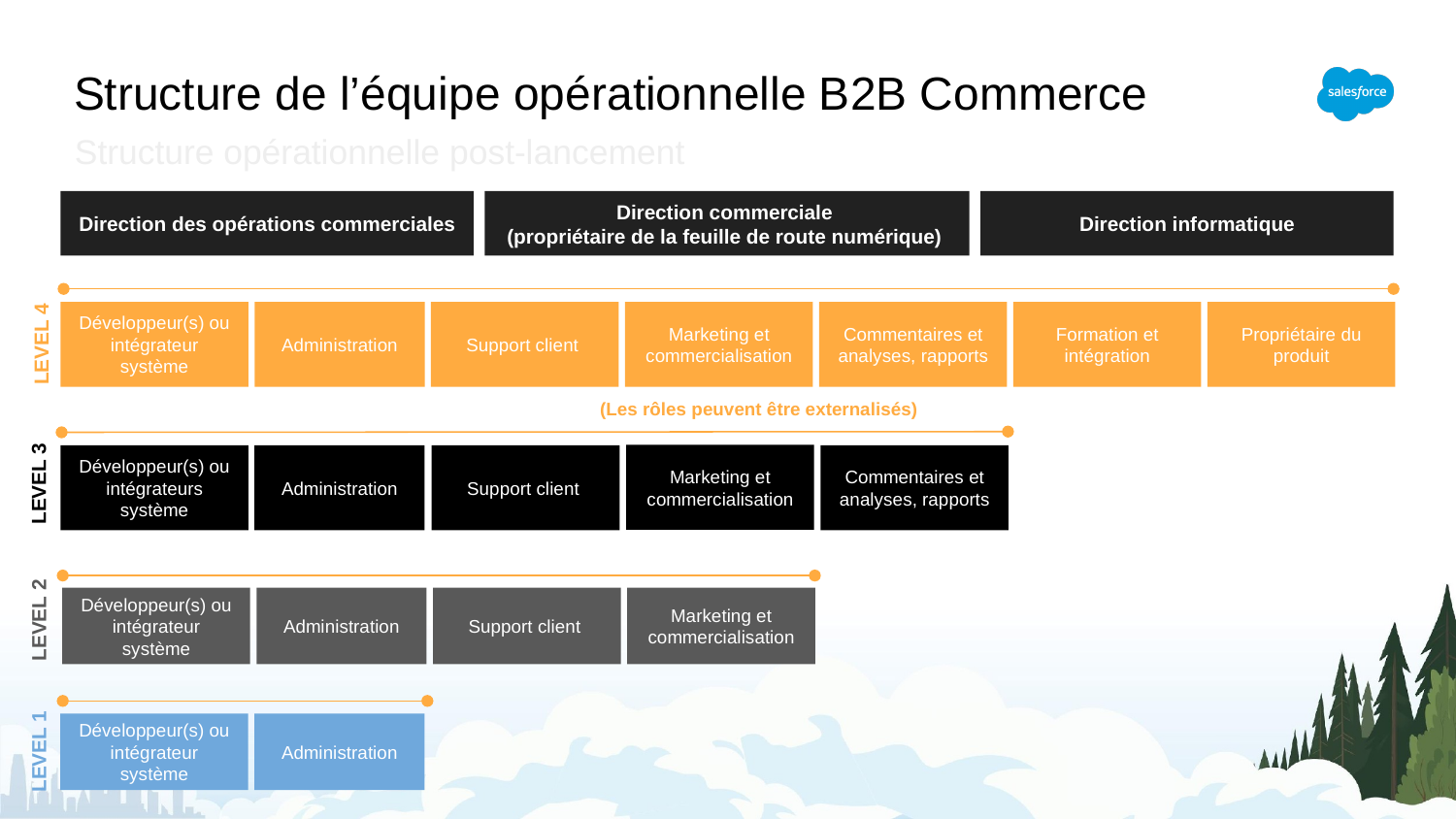

# Structure de l’équipe opérationnelle B2B Commerce
Structure opérationnelle post-lancement
Direction des opérations commerciales
Direction commerciale
(propriétaire de la feuille de route numérique)
Direction informatique
Développeur(s) ou intégrateur système
Administration

Support client

Marketing et commercialisation
Commentaires et analyses, rapports
Formation et intégration
Propriétaire du produit

LEVEL 4
(Les rôles peuvent être externalisés)
Marketing et commercialisation
Développeur(s) ou intégrateurs système

Administration
Support client

Commentaires et analyses, rapports

LEVEL 3
Administration
Développeur(s) ou intégrateur système
Support client
Marketing et commercialisation
LEVEL 2
Administration
Développeur(s) ou intégrateur système
LEVEL 1